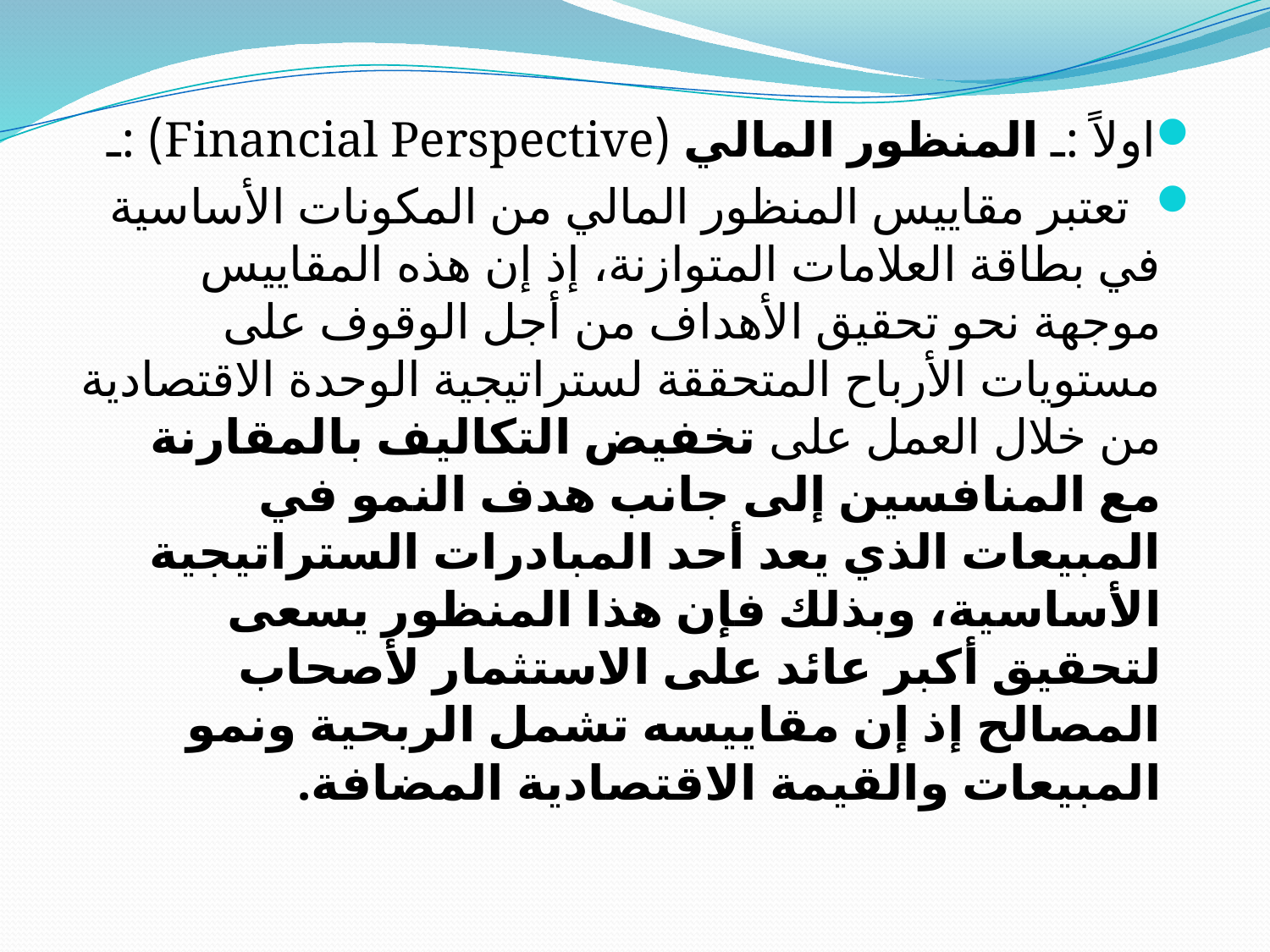

#

اولاً :ـ المنظور المالي (Financial Perspective) :ـ
  تعتبر مقاييس المنظور المالي من المكونات الأساسية في بطاقة العلامات المتوازنة، إذ إن هذه المقاييس موجهة نحو تحقيق الأهداف من أجل الوقوف على مستويات الأرباح المتحققة لستراتيجية الوحدة الاقتصادية من خلال العمل على تخفيض التكاليف بالمقارنة مع المنافسين إلى جانب هدف النمو في المبيعات الذي يعد أحد المبادرات الستراتيجية الأساسية، وبذلك فإن هذا المنظور يسعى لتحقيق أكبر عائد على الاستثمار لأصحاب المصالح إذ إن مقاييسه تشمل الربحية ونمو المبيعات والقيمة الاقتصادية المضافة.